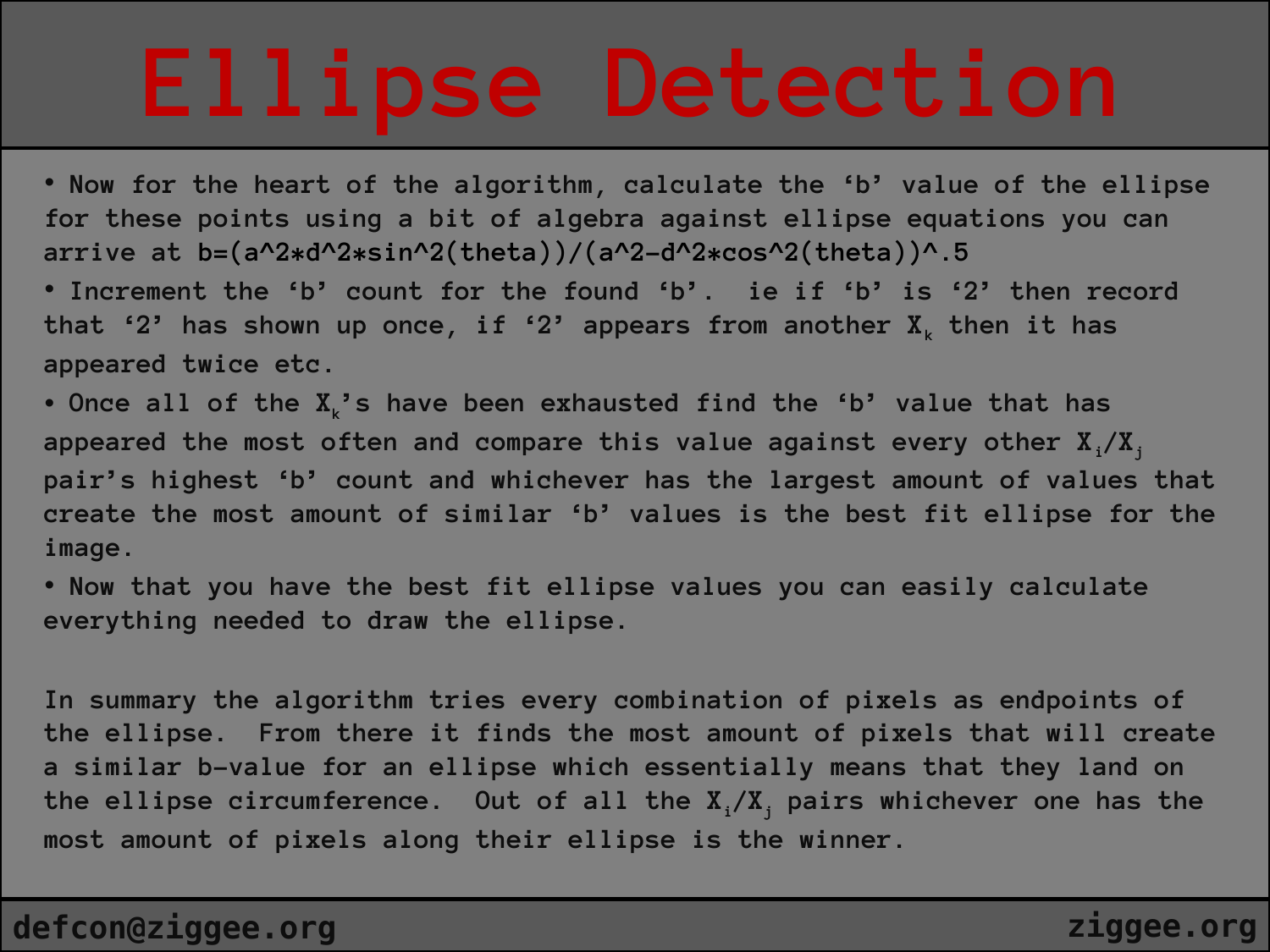

Ellipse Detection
 Now for the heart of the algorithm, calculate the ‘b’ value of the ellipse for these points using a bit of algebra against ellipse equations you can arrive at b=(a^2*d^2*sin^2(theta))/(a^2-d^2*cos^2(theta))^.5
 Increment the ‘b’ count for the found ‘b’.  ie if ‘b’ is ‘2’ then record that ‘2’ has shown up once, if ‘2’ appears from another Xk then it has appeared twice etc.
 Once all of the Xk’s have been exhausted find the ‘b’ value that has appeared the most often and compare this value against every other Xi/Xj pair’s highest ‘b’ count and whichever has the largest amount of values that create the most amount of similar ‘b’ values is the best fit ellipse for the image.
 Now that you have the best fit ellipse values you can easily calculate everything needed to draw the ellipse.

In summary the algorithm tries every combination of pixels as endpoints of the ellipse.  From there it finds the most amount of pixels that will create a similar b-value for an ellipse which essentially means that they land on the ellipse circumference.  Out of all the Xi/Xj pairs whichever one has the most amount of pixels along their ellipse is the winner.

ziggee.org
defcon@ziggee.org